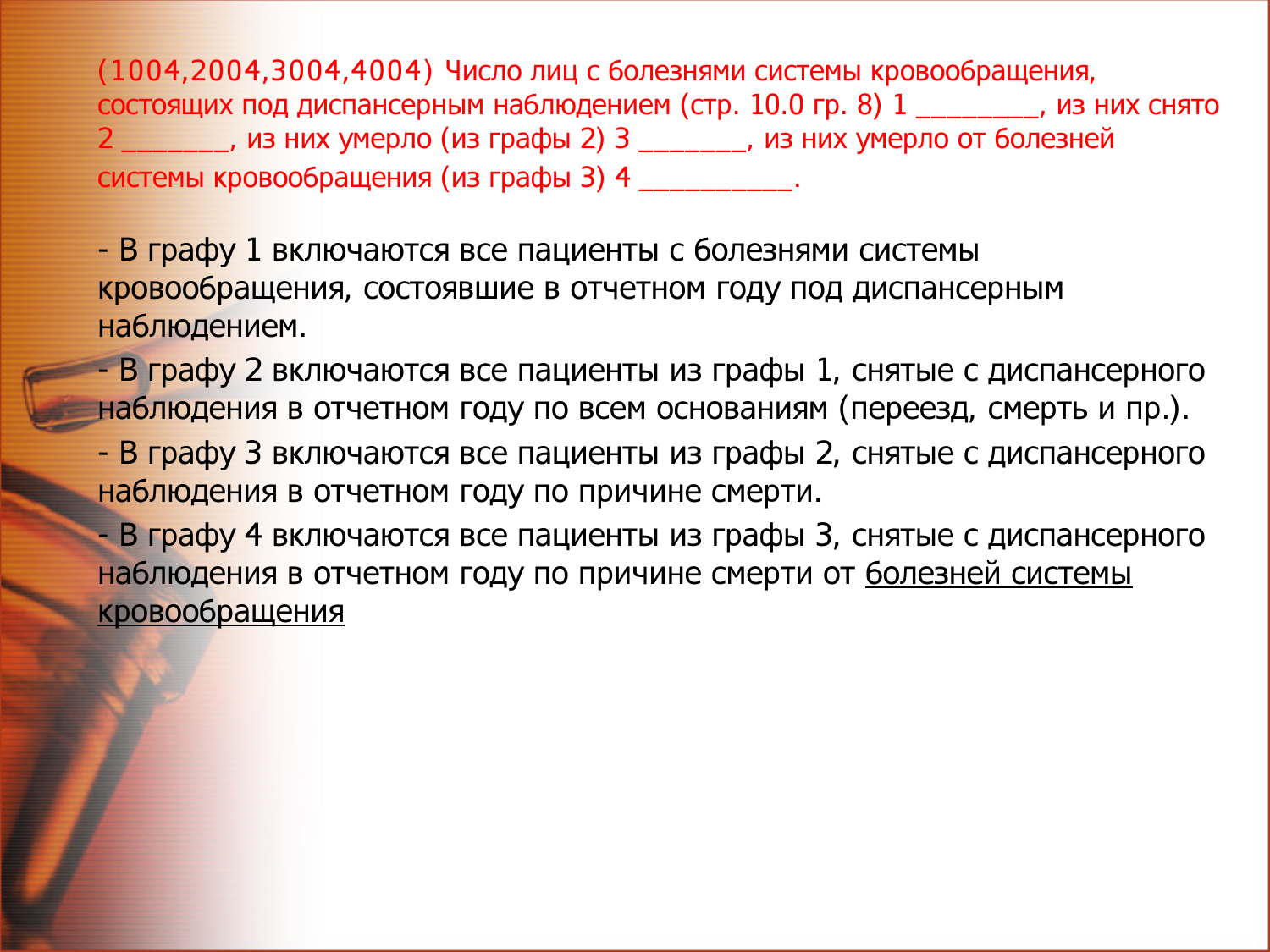

(1004,2004,3004,4004) Число лиц с болезнями системы кровообращения, состоящих под диспансерным наблюдением (стр. 10.0 гр. 8) 1 ________, из них снято 2 _______, из них умерло (из графы 2) 3 _______, из них умерло от болезней
системы кровообращения (из графы 3) 4 __________.

- В графу 1 включаются все пациенты с болезнями системы кровообращения, состоявшие в отчетном году под диспансерным наблюдением.
- В графу 2 включаются все пациенты из графы 1, снятые с диспансерного наблюдения в отчетном году по всем основаниям (переезд, смерть и пр.).
- В графу 3 включаются все пациенты из графы 2, снятые с диспансерного наблюдения в отчетном году по причине смерти.
- В графу 4 включаются все пациенты из графы 3, снятые с диспансерного наблюдения в отчетном году по причине смерти от болезней системы кровообращения